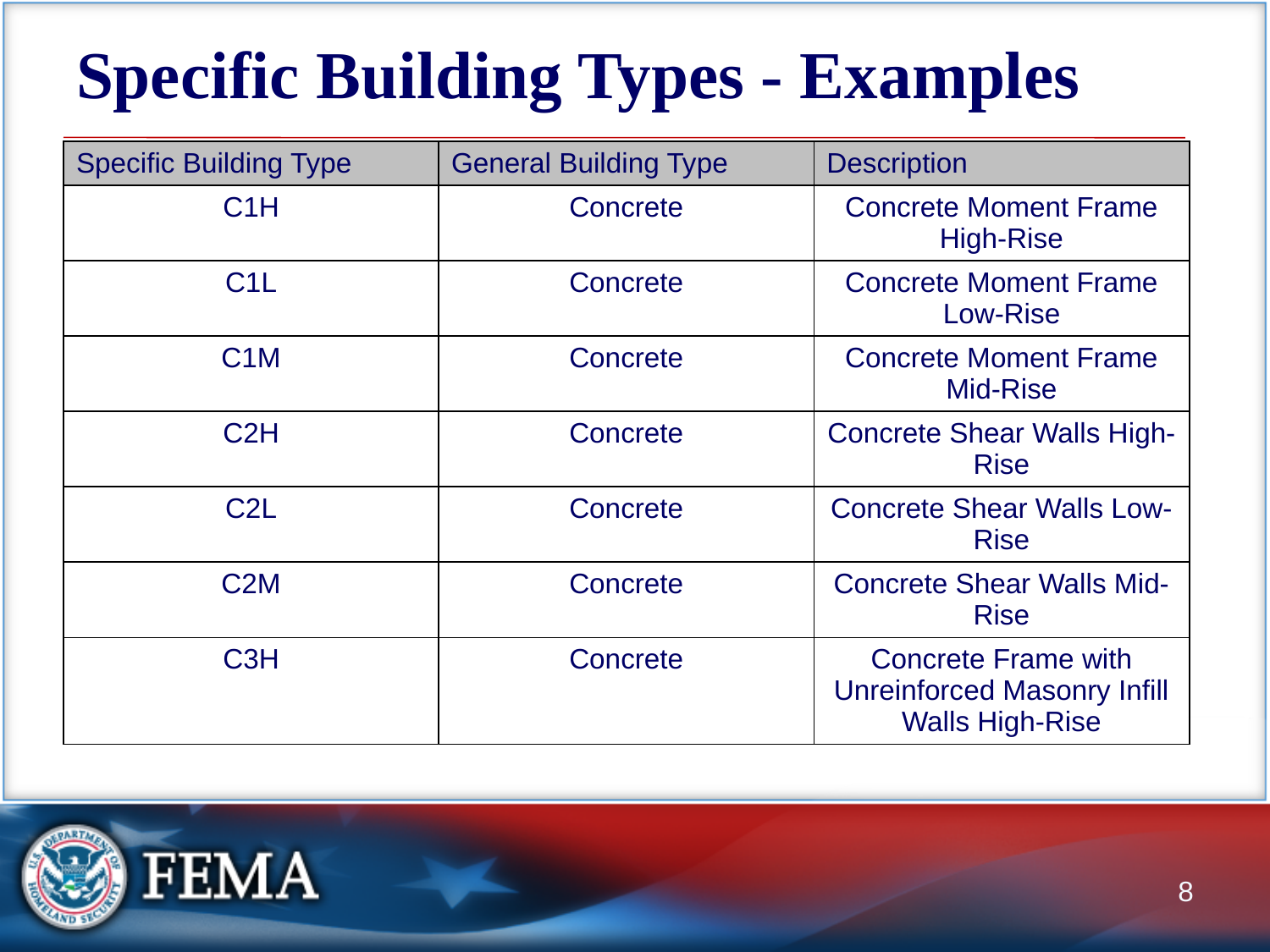

# Specific Building Types - Examples
| Specific Building Type | General Building Type | Description |
| --- | --- | --- |
| C1H | Concrete | Concrete Moment Frame High-Rise |
| C1L | Concrete | Concrete Moment Frame Low-Rise |
| C1M | Concrete | Concrete Moment Frame Mid-Rise |
| C2H | Concrete | Concrete Shear Walls High-Rise |
| C2L | Concrete | Concrete Shear Walls Low-Rise |
| C2M | Concrete | Concrete Shear Walls Mid-Rise |
| C3H | Concrete | Concrete Frame with Unreinforced Masonry Infill Walls High-Rise |
8